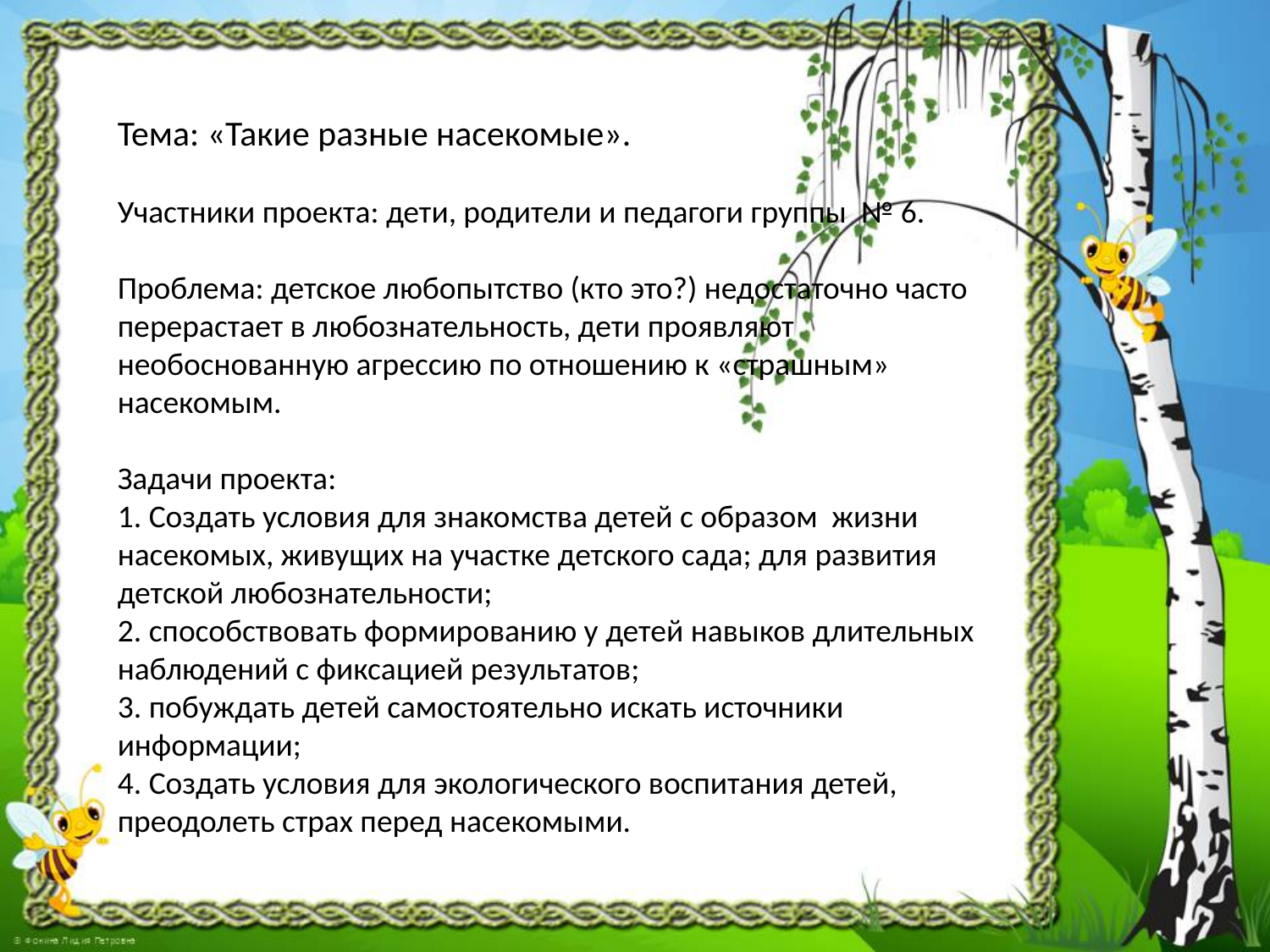

Тема: «Такие разные насекомые».

Участники проекта: дети, родители и педагоги группы  № 6.

Проблема: детское любопытство (кто это?) недостаточно часто перерастает в любознательность, дети проявляют необоснованную агрессию по отношению к «страшным» насекомым.

Задачи проекта:
1. Создать условия для знакомства детей с образом  жизни насекомых, живущих на участке детского сада; для развития детской любознательности;
2. способствовать формированию у детей навыков длительных наблюдений с фиксацией результатов;
3. побуждать детей самостоятельно искать источники информации;
4. Создать условия для экологического воспитания детей, преодолеть страх перед насекомыми.